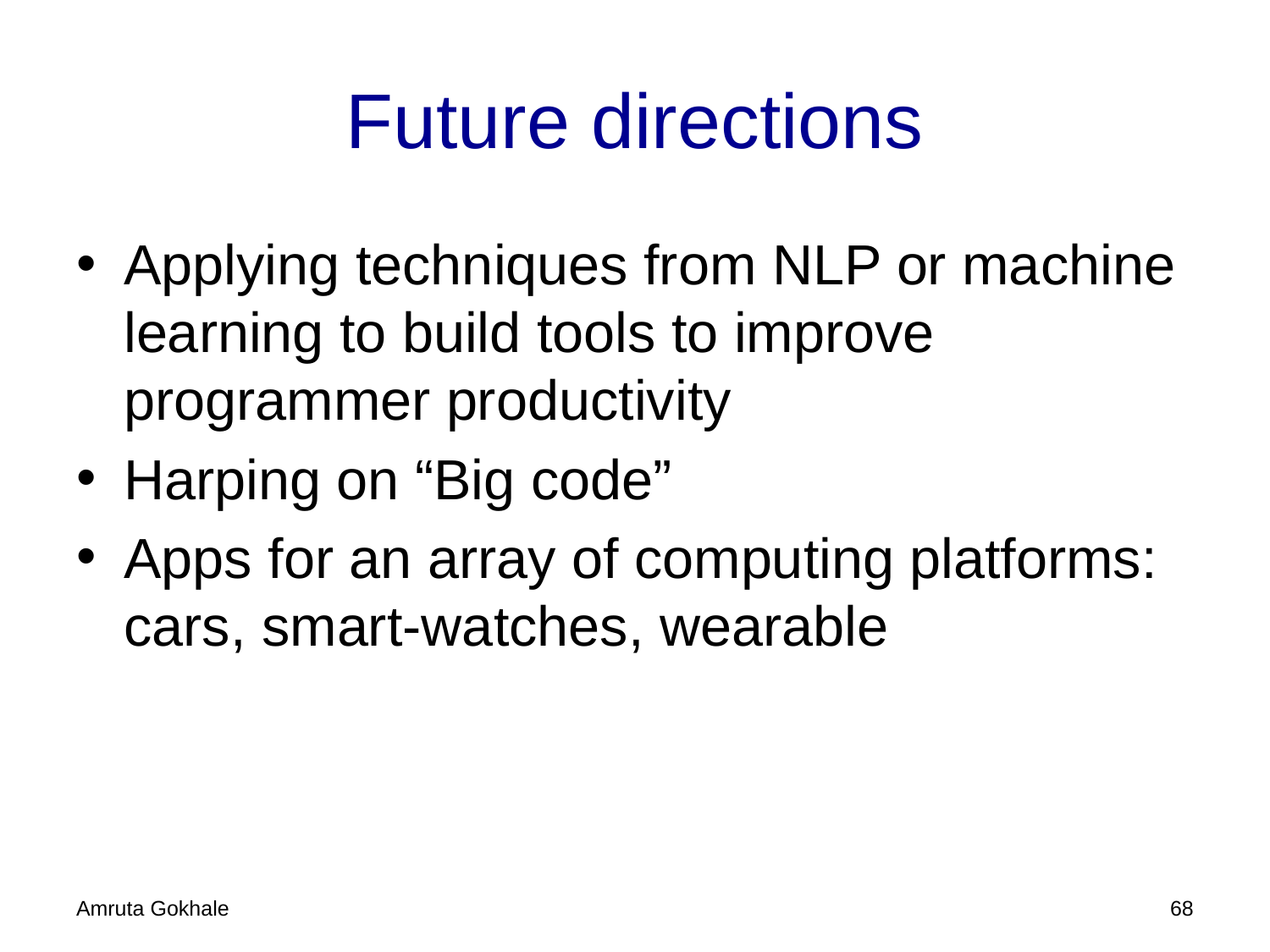

# Future directions
Applying techniques from NLP or machine learning to build tools to improve programmer productivity
Harping on “Big code”
Apps for an array of computing platforms: cars, smart-watches, wearable
Amruta Gokhale
68